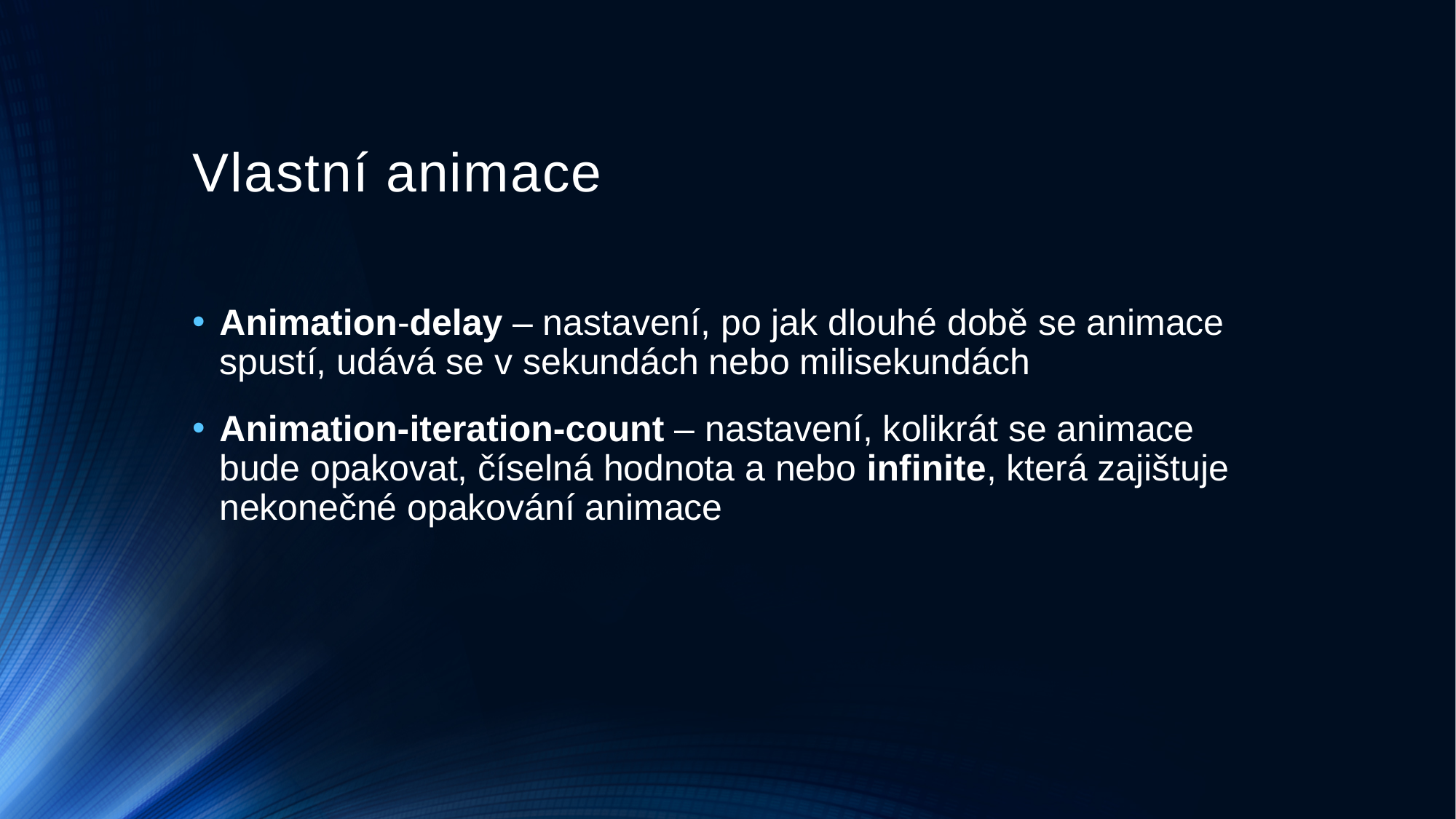

# Vlastní animace

Animation-delay – nastavení, po jak dlouhé době se animace spustí, udává se v sekundách nebo milisekundách
Animation-iteration-count – nastavení, kolikrát se animace bude opakovat, číselná hodnota a nebo infinite, která zajištuje nekonečné opakování animace